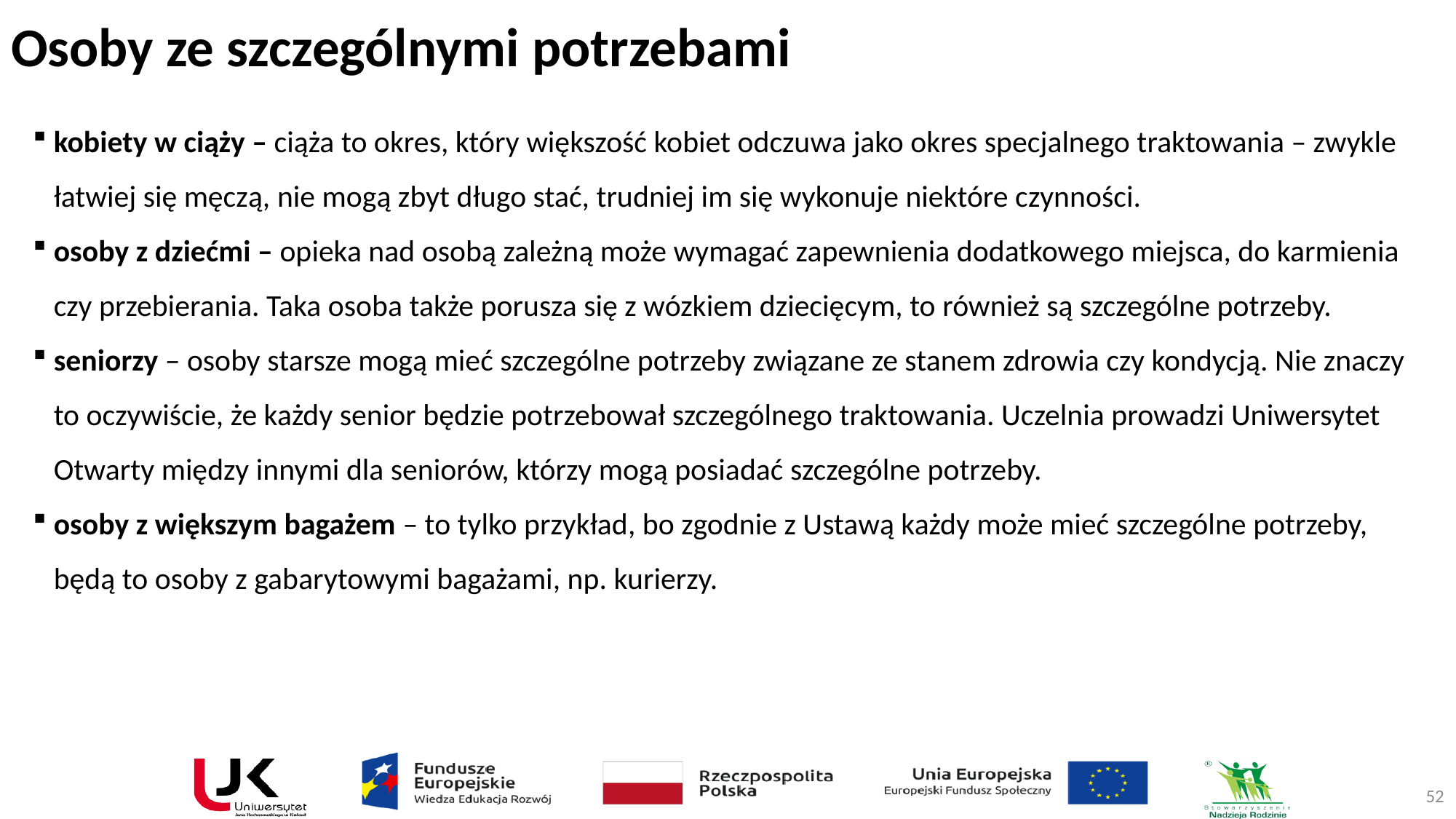

# Osoby ze szczególnymi potrzebami
kobiety w ciąży – ciąża to okres, który większość kobiet odczuwa jako okres specjalnego traktowania – zwykle łatwiej się męczą, nie mogą zbyt długo stać, trudniej im się wykonuje niektóre czynności.
osoby z dziećmi – opieka nad osobą zależną może wymagać zapewnienia dodatkowego miejsca, do karmienia czy przebierania. Taka osoba także porusza się z wózkiem dziecięcym, to również są szczególne potrzeby.
seniorzy – osoby starsze mogą mieć szczególne potrzeby związane ze stanem zdrowia czy kondycją. Nie znaczy to oczywiście, że każdy senior będzie potrzebował szczególnego traktowania. Uczelnia prowadzi Uniwersytet Otwarty między innymi dla seniorów, którzy mogą posiadać szczególne potrzeby.
osoby z większym bagażem – to tylko przykład, bo zgodnie z Ustawą każdy może mieć szczególne potrzeby, będą to osoby z gabarytowymi bagażami, np. kurierzy.
52